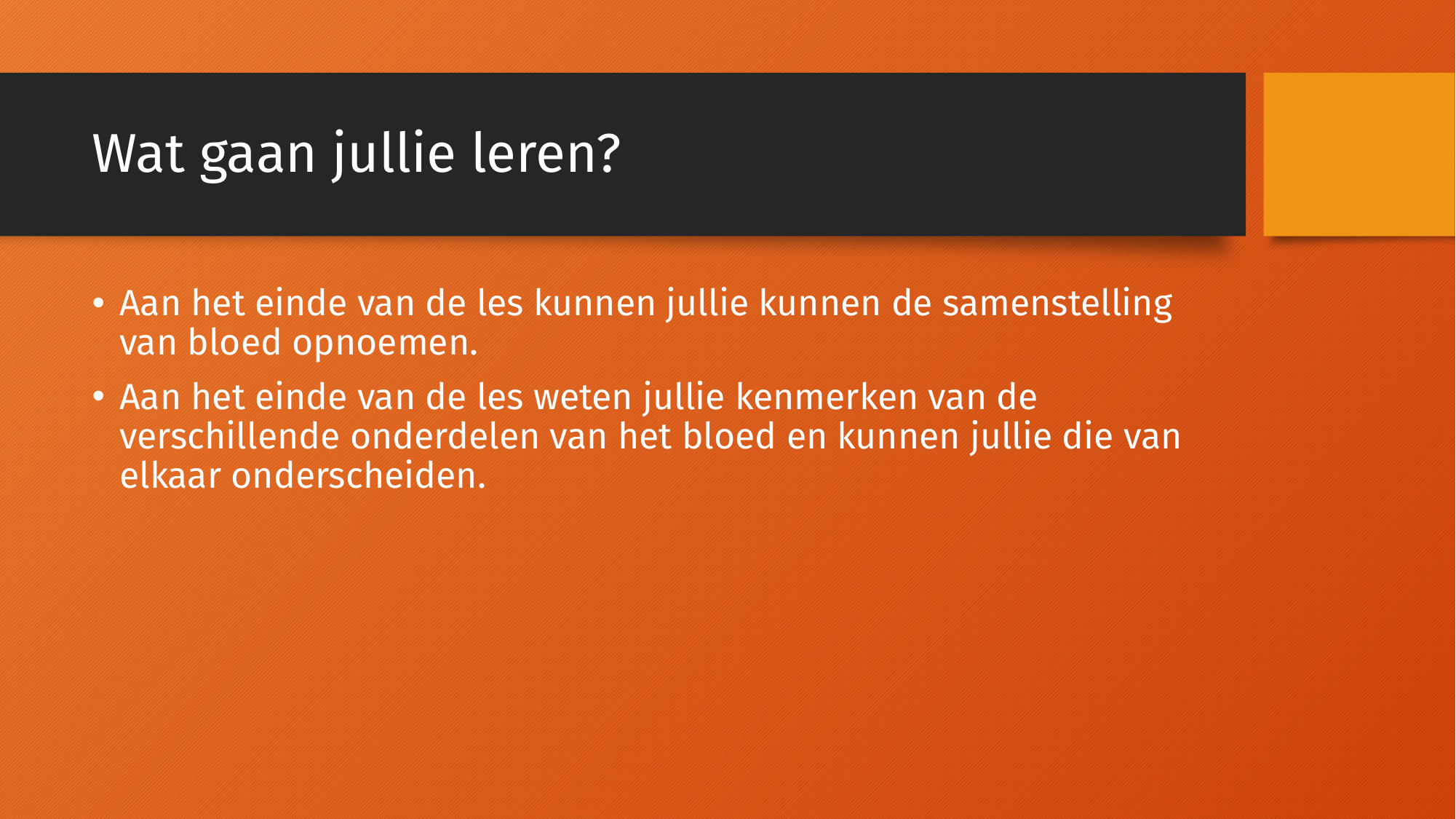

# Wat gaan jullie leren?
Aan het einde van de les kunnen jullie kunnen de samenstelling van bloed opnoemen.
Aan het einde van de les weten jullie kenmerken van de verschillende onderdelen van het bloed en kunnen jullie die van elkaar onderscheiden.